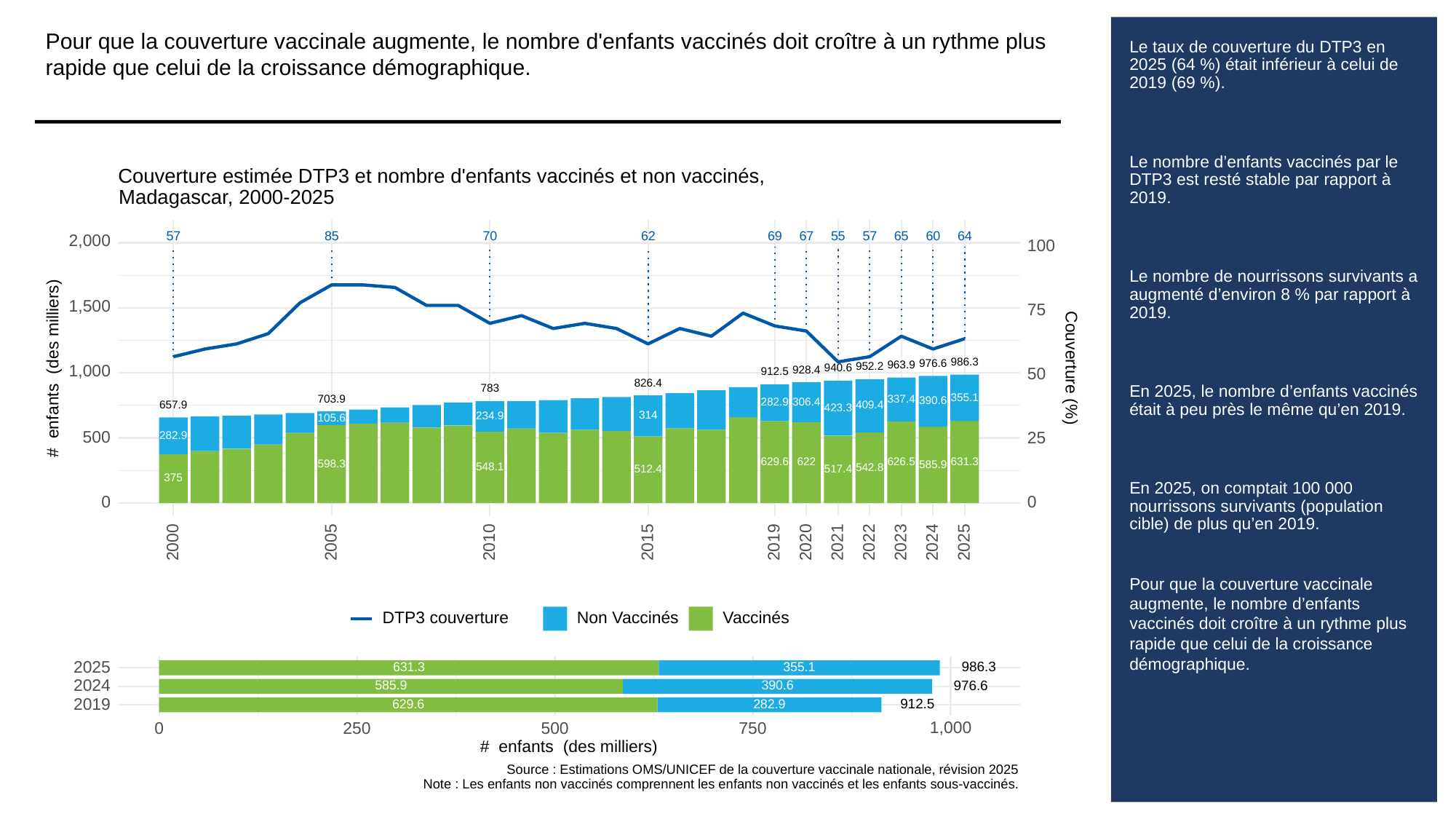

Pour que la couverture vaccinale augmente, le nombre d'enfants vaccinés doit croître à un rythme plus rapide que celui de la croissance démographique.
# Le taux de couverture du DTP3 en 2025 (64 %) était inférieur à celui de 2019 (69 %).

Le nombre d’enfants vaccinés par le DTP3 est resté stable par rapport à 2019.

Le nombre de nourrissons survivants a augmenté d’environ 8 % par rapport à 2019.

En 2025, le nombre d’enfants vaccinés était à peu près le même qu’en 2019.

En 2025, on comptait 100 000 nourrissons survivants (population cible) de plus qu’en 2019.

Pour que la couverture vaccinale augmente, le nombre d’enfants vaccinés doit croître à un rythme plus rapide que celui de la croissance démographique.

Couverture estimée DTP3 et nombre d'enfants vaccinés et non vaccinés,
Madagascar, 2000-2025

85
70
62
69
67
65
60
64
57
57
55
2,000
100

1,500
75

986.3
976.6
#  enfants  (des milliers)
Couverture (%)
963.9
952.2
940.6
1,000
928.4
912.5
50

826.4

783

355.1
703.9
337.4

390.6
306.4

282.9

657.9
409.4

423.3

314
234.9

105.6

282.9

500

25

631.3
629.6
626.5
622
598.3
585.9
548.1
542.8
517.4
512.4

375
0
0

2023
2000
2005
2010
2015
2019
2020
2021
2022
2024
2025

DTP3 couverture
Non Vaccinés
Vaccinés

2025
986.3
631.3
355.1

2024
976.6
390.6
585.9

2019
912.5
629.6
282.9

1,000
0
250
500
750
#  enfants  (des milliers)
Source : Estimations OMS/UNICEF de la couverture vaccinale nationale, révision 2025
Note : Les enfants non vaccinés comprennent les enfants non vaccinés et les enfants sous-vaccinés.